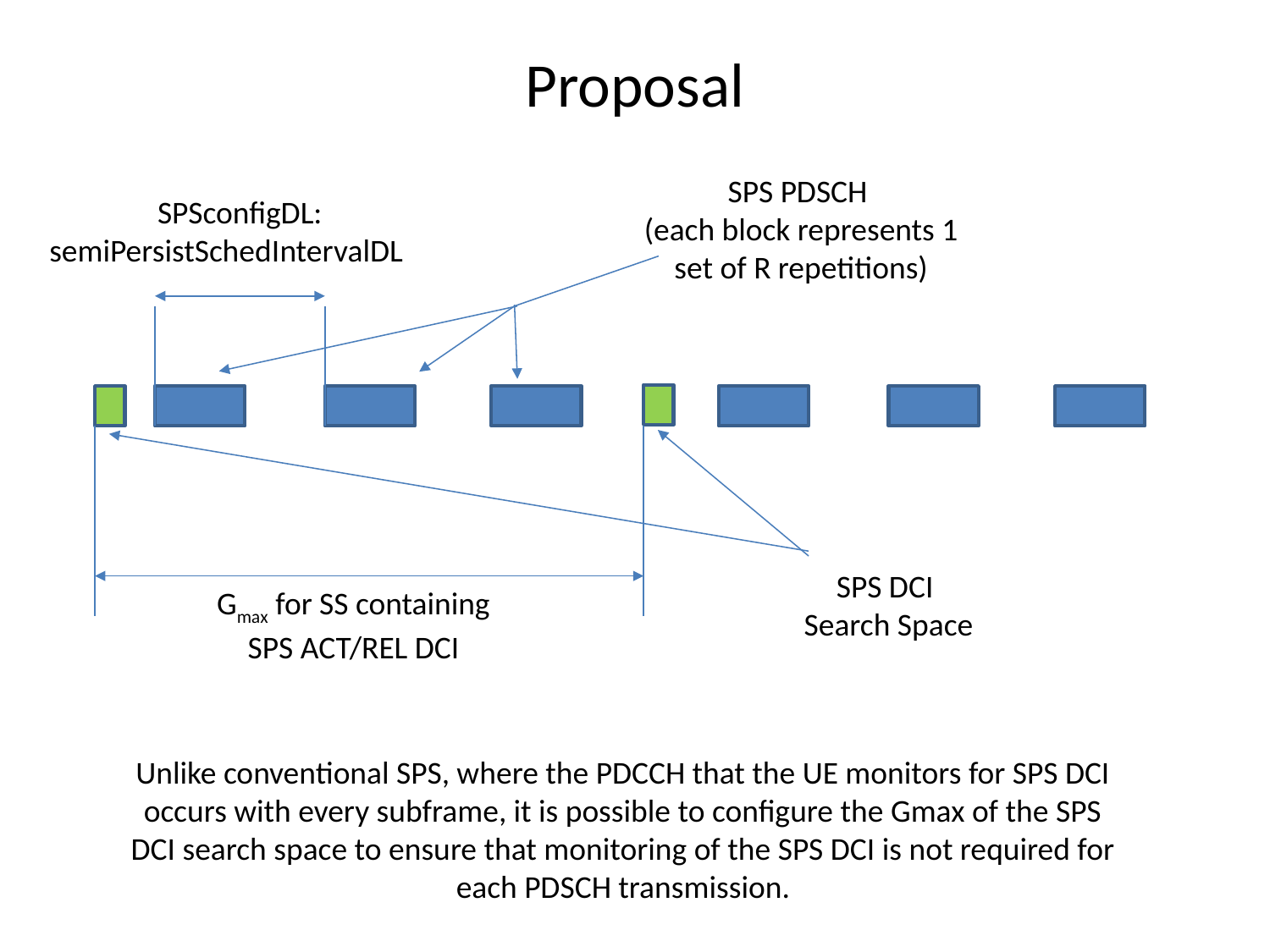

# Proposal
SPS PDSCH
(each block represents 1 set of R repetitions)
SPSconfigDL:
semiPersistSchedIntervalDL

SPS DCI
Search Space

Gmax for SS containing
SPS ACT/REL DCI
Unlike conventional SPS, where the PDCCH that the UE monitors for SPS DCI occurs with every subframe, it is possible to configure the Gmax of the SPS DCI search space to ensure that monitoring of the SPS DCI is not required for each PDSCH transmission.